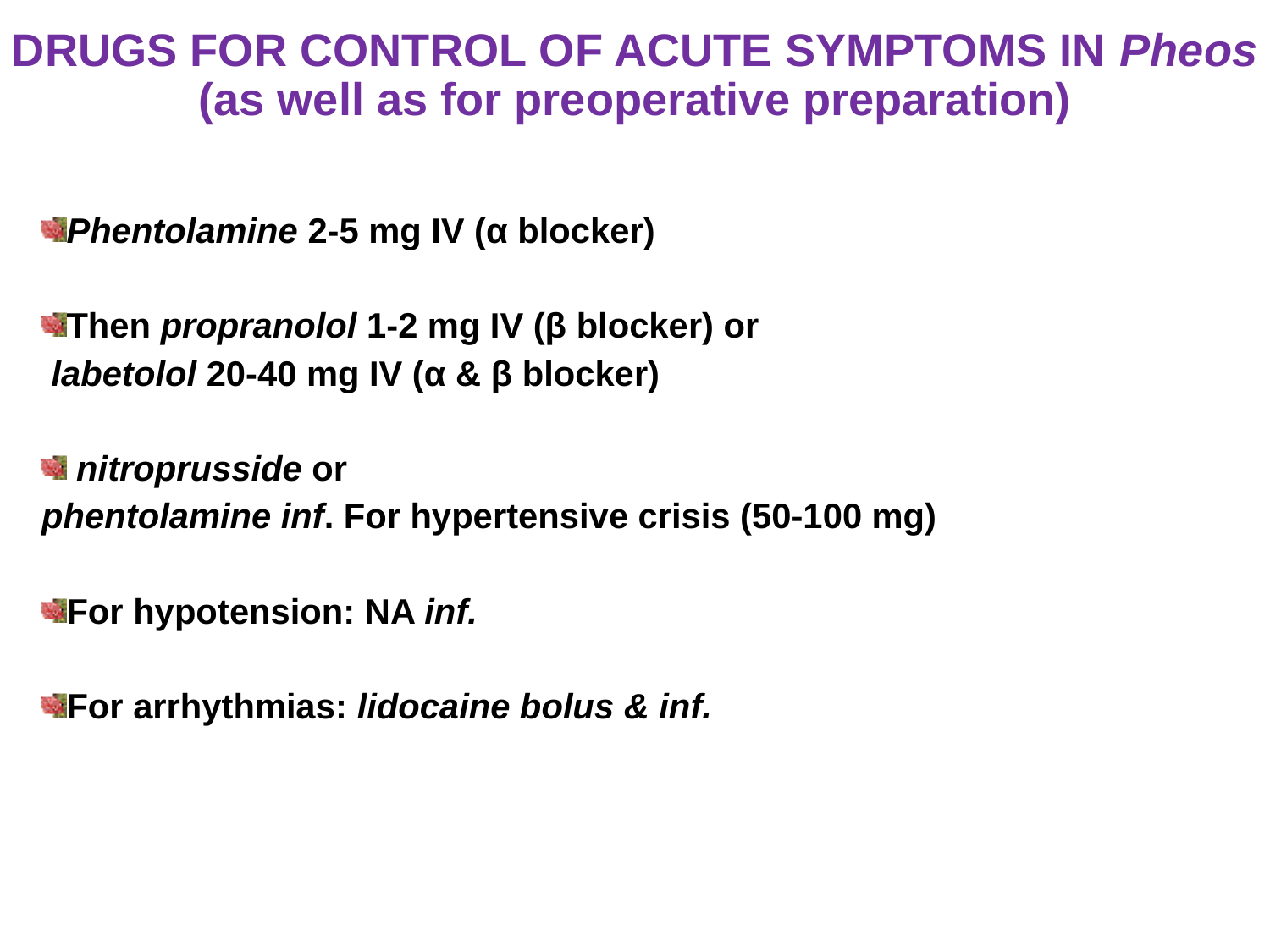

DRUGS FOR CONTROL OF ACUTE SYMPTOMS IN Pheos (as well as for preoperative preparation)
Phentolamine 2-5 mg IV (α blocker)

Then propranolol 1-2 mg IV (β blocker) or
 labetolol 20-40 mg IV (α & β blocker)

 nitroprusside or
phentolamine inf. For hypertensive crisis (50-100 mg)

For hypotension: NA inf.

For arrhythmias: lidocaine bolus & inf.